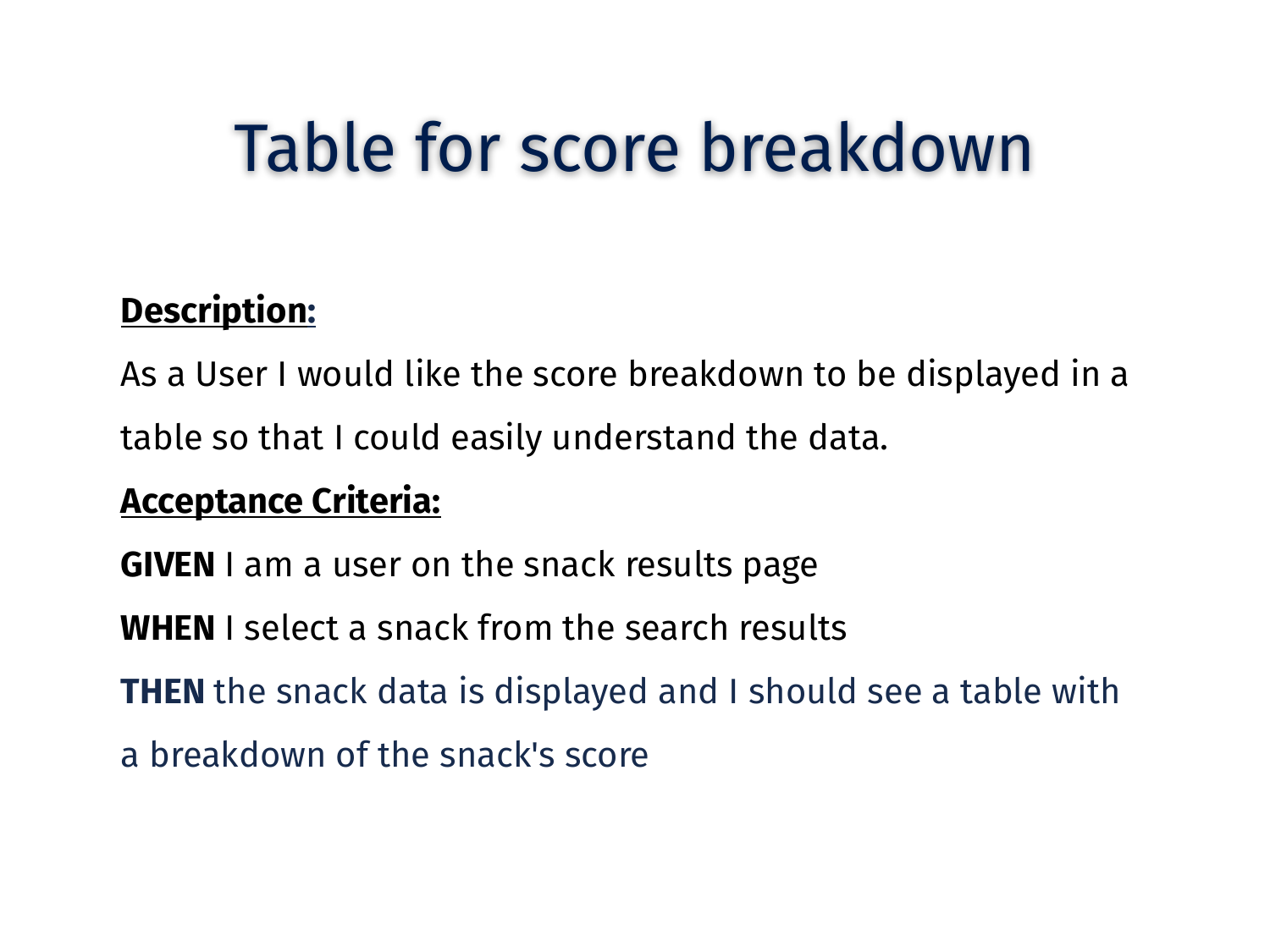

# Table for score breakdown
Description:
As a User I would like the score breakdown to be displayed in a table so that I could easily understand the data.
Acceptance Criteria:
GIVEN I am a user on the snack results page
WHEN I select a snack from the search results
THEN the snack data is displayed and I should see a table with a breakdown of the snack's score